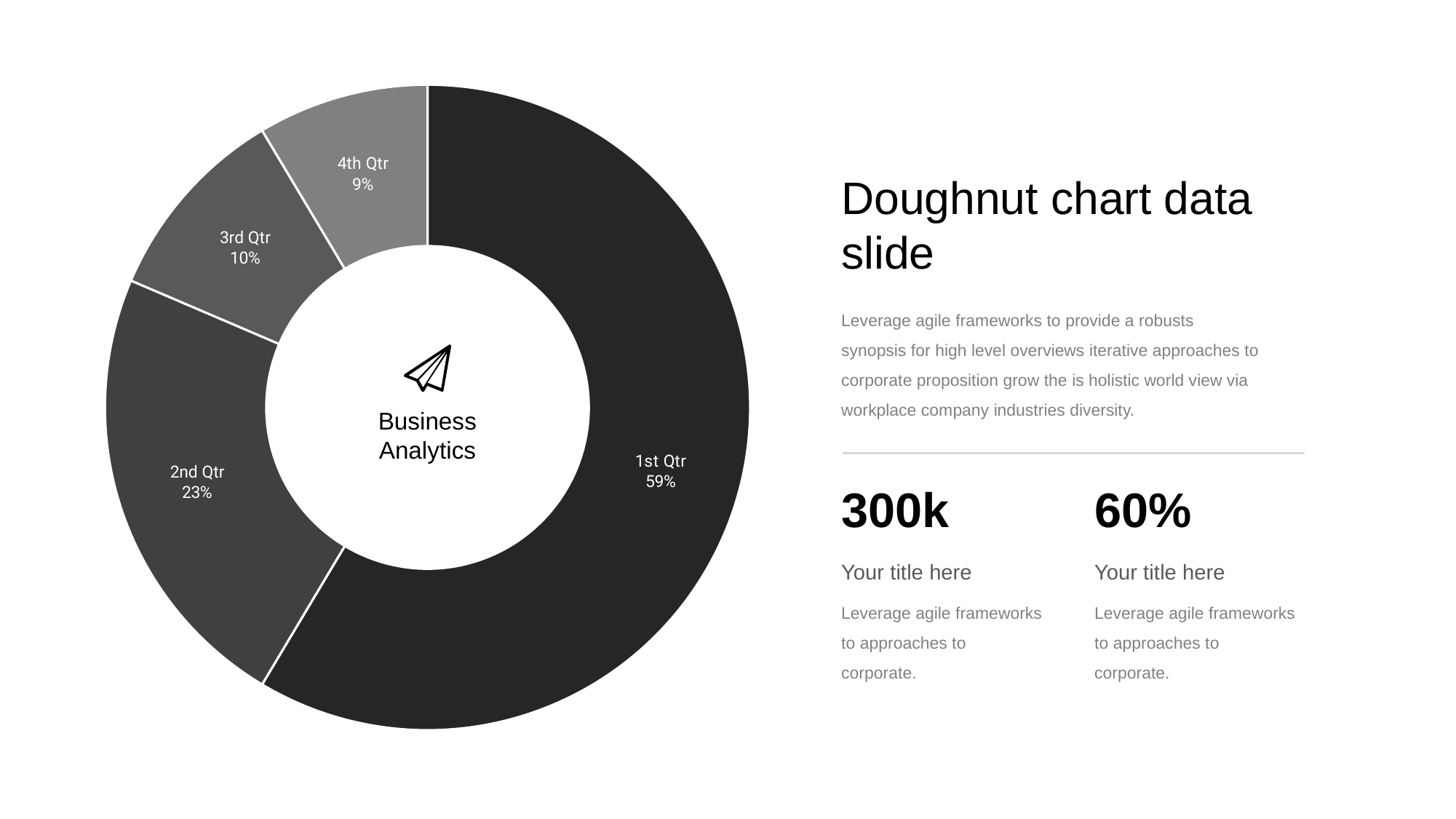

### Chart

| Category | Sales |
|---|---|
| 1st Qtr | 8.2 |
| 2nd Qtr | 3.2 |
| 3rd Qtr | 1.4 |
| 4th Qtr | 1.2 |
Doughnut chart data slide
Leverage agile frameworks to provide a robusts synopsis for high level overviews iterative approaches to corporate proposition grow the is holistic world view via workplace company industries diversity.
300k
60%
Your title here
Your title here
Leverage agile frameworks to approaches to corporate.
Leverage agile frameworks to approaches to corporate.

Business Analytics